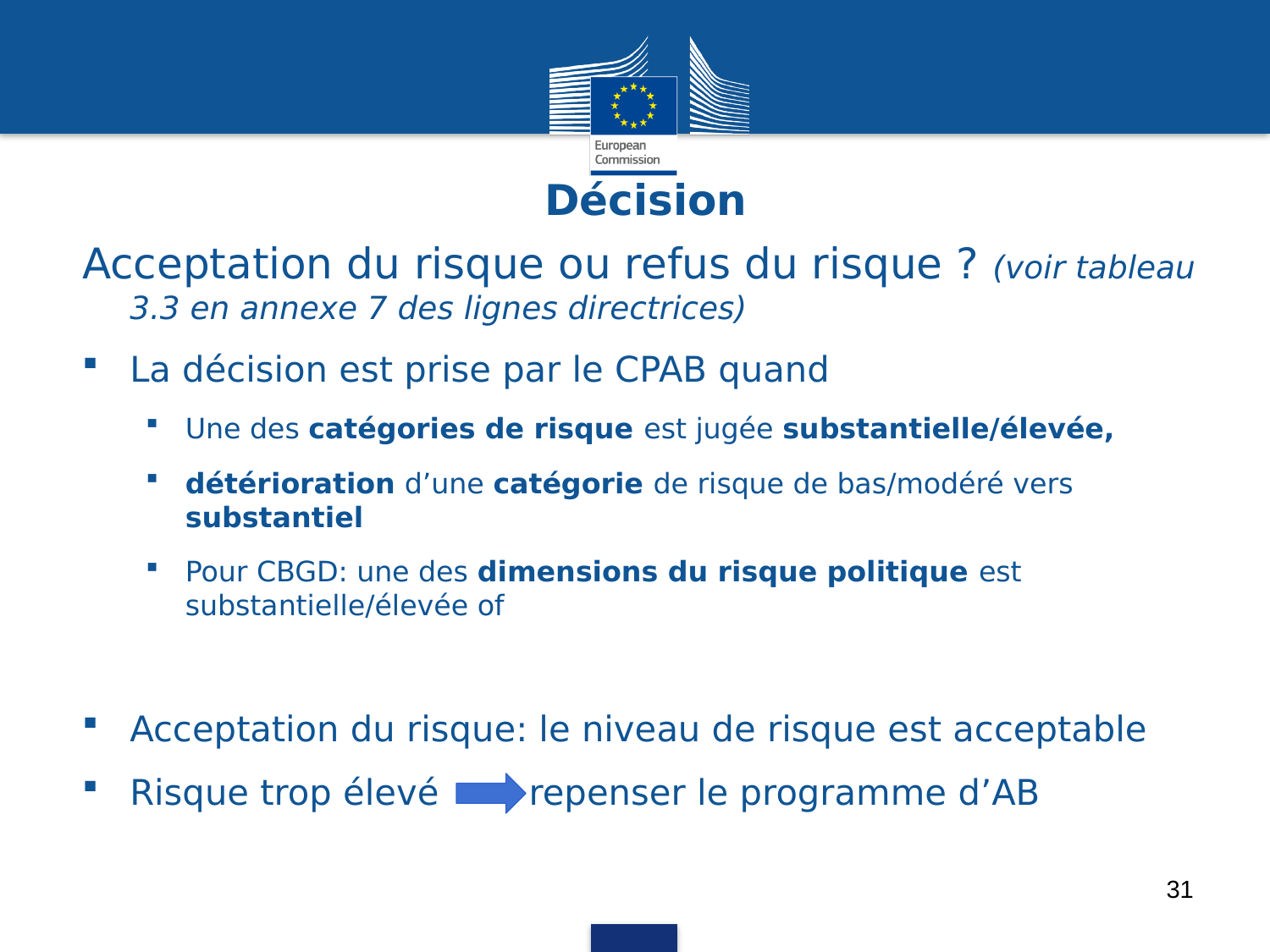

# Décision

Acceptation du risque ou refus du risque ? (voir tableau 3.3 en annexe 7 des lignes directrices)
La décision est prise par le CPAB quand
Une des catégories de risque est jugée substantielle/élevée,
détérioration d’une catégorie de risque de bas/modéré vers substantiel
Pour CBGD: une des dimensions du risque politique est substantielle/élevée of

Acceptation du risque: le niveau de risque est acceptable
Risque trop élevé        repenser le programme d’AB

31